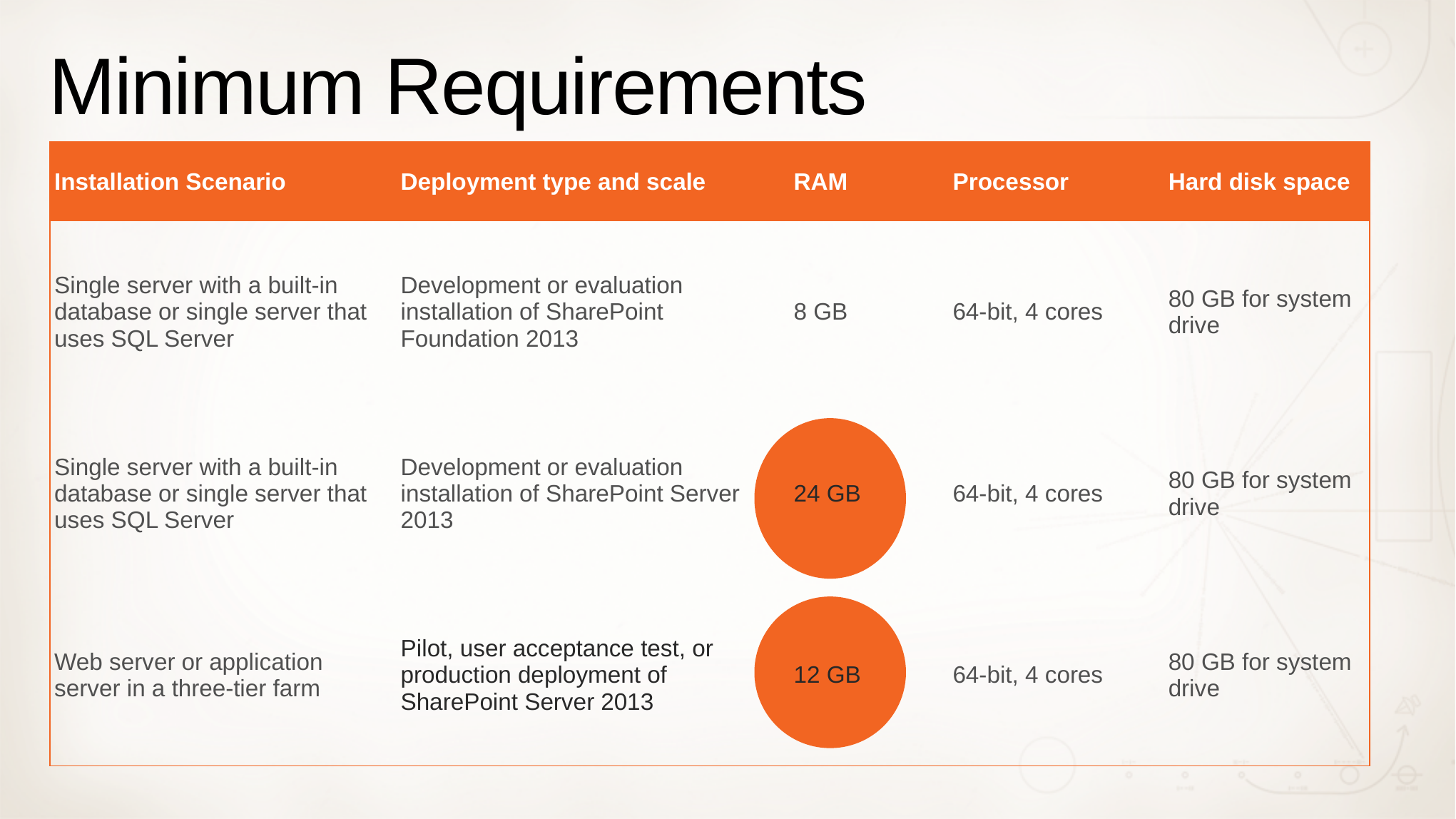

# Minimum Requirements
| Installation Scenario | Deployment type and scale | RAM | Processor | Hard disk space |
| --- | --- | --- | --- | --- |
| Single server with a built-in database or single server that uses SQL Server | Development or evaluation installation of SharePoint Foundation 2013 | 8 GB | 64-bit, 4 cores | 80 GB for system drive |
| Single server with a built-in database or single server that uses SQL Server | Development or evaluation installation of SharePoint Server 2013 | 24 GB | 64-bit, 4 cores | 80 GB for system drive |
| Web server or application server in a three-tier farm | Pilot, user acceptance test, or production deployment of SharePoint Server 2013 | 12 GB | 64-bit, 4 cores | 80 GB for system drive |